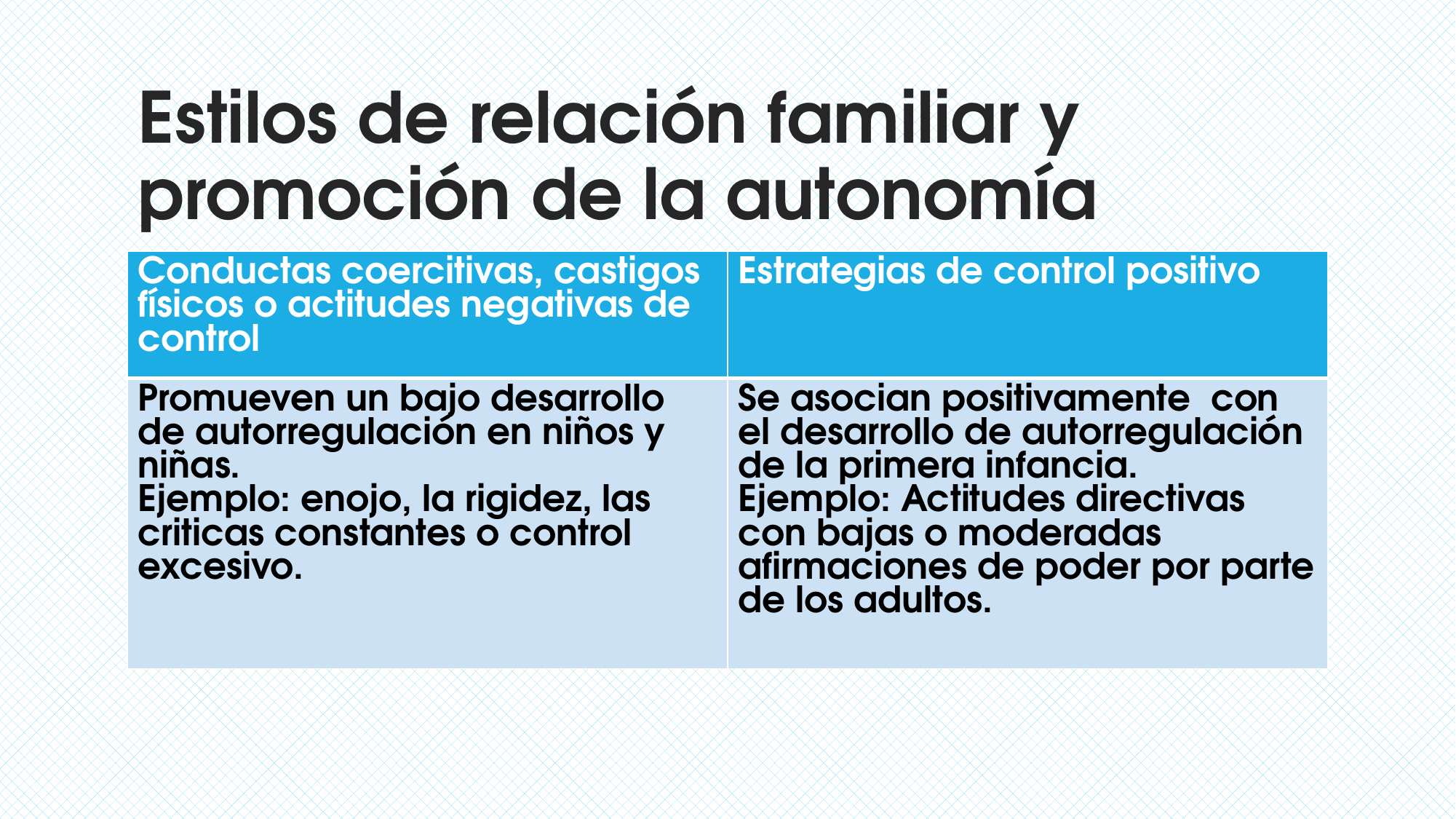

# Estilos de relación familiar y promoción de la autonomía
| Conductas coercitivas, castigos físicos o actitudes negativas de control | Estrategias de control positivo |
| --- | --- |
| Promueven un bajo desarrollo de autorregulación en niños y niñas. Ejemplo: enojo, la rigidez, las criticas constantes o control excesivo. | Se asocian positivamente con el desarrollo de autorregulación de la primera infancia. Ejemplo: Actitudes directivas con bajas o moderadas afirmaciones de poder por parte de los adultos. |